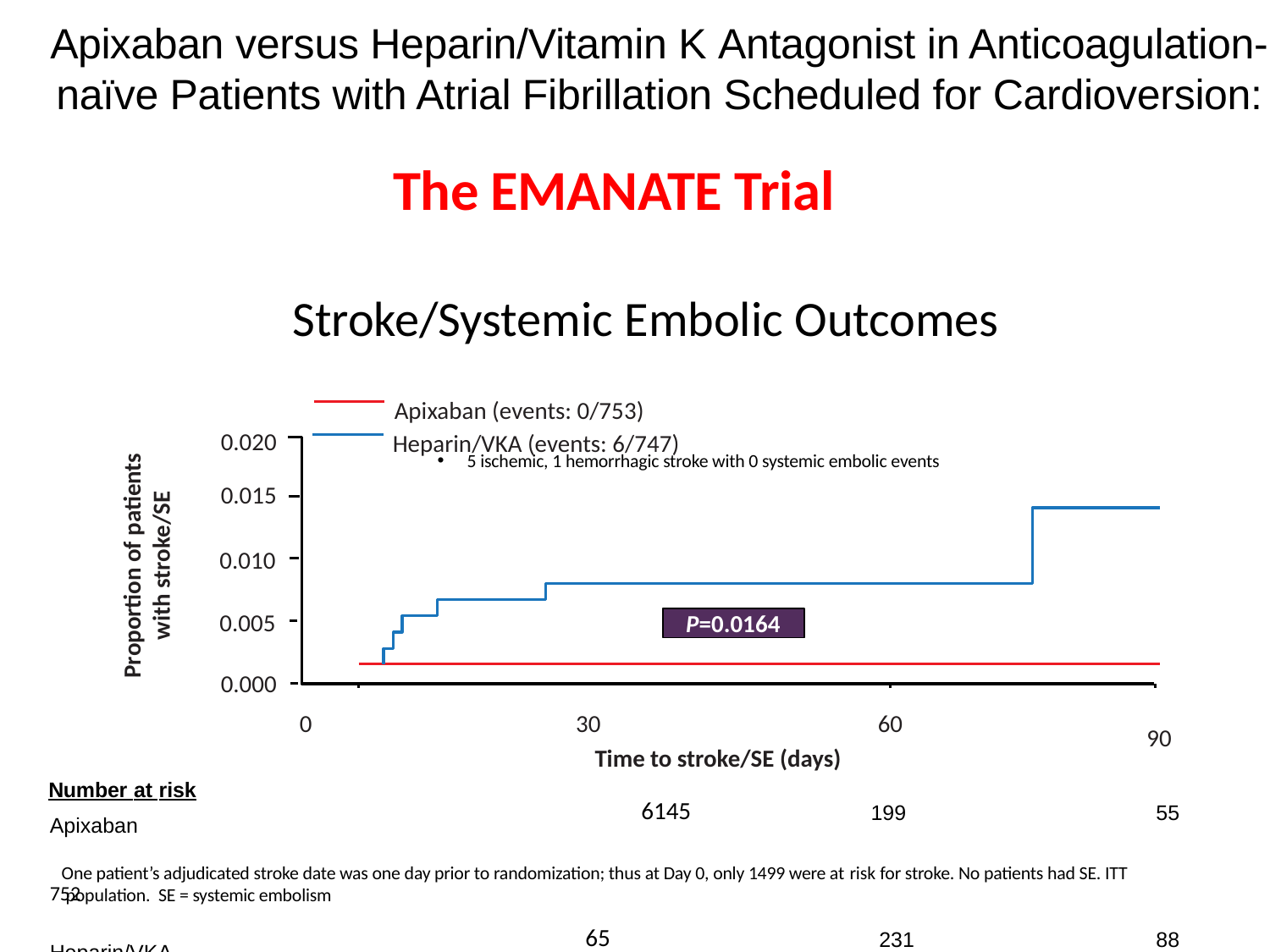

Apixaban versus Heparin/Vitamin K Antagonist in Anticoagulation-naïve Patients with Atrial Fibrillation Scheduled for Cardioversion:
The EMANATE Trial
Stroke/Systemic Embolic Outcomes
Apixaban (events: 0/753) Heparin/VKA (events: 6/747)

0.020

5 ischemic, 1 hemorrhagic stroke with 0 systemic embolic events
0.015

0.010
Proportion of patients with stroke/SE

0.005
P=0.0164

0.000

60
30
Time to stroke/SE (days)
0
90
Number at risk
| Apixaban 752 | 6145 | 199 | 55 |
| --- | --- | --- | --- |
| Heparin/VKA 747 | 65 | 231 | 88 |
One patient’s adjudicated stroke date was one day prior to randomization; thus at Day 0, only 1499 were at risk for stroke. No patients had SE. ITT population.  SE = systemic embolism